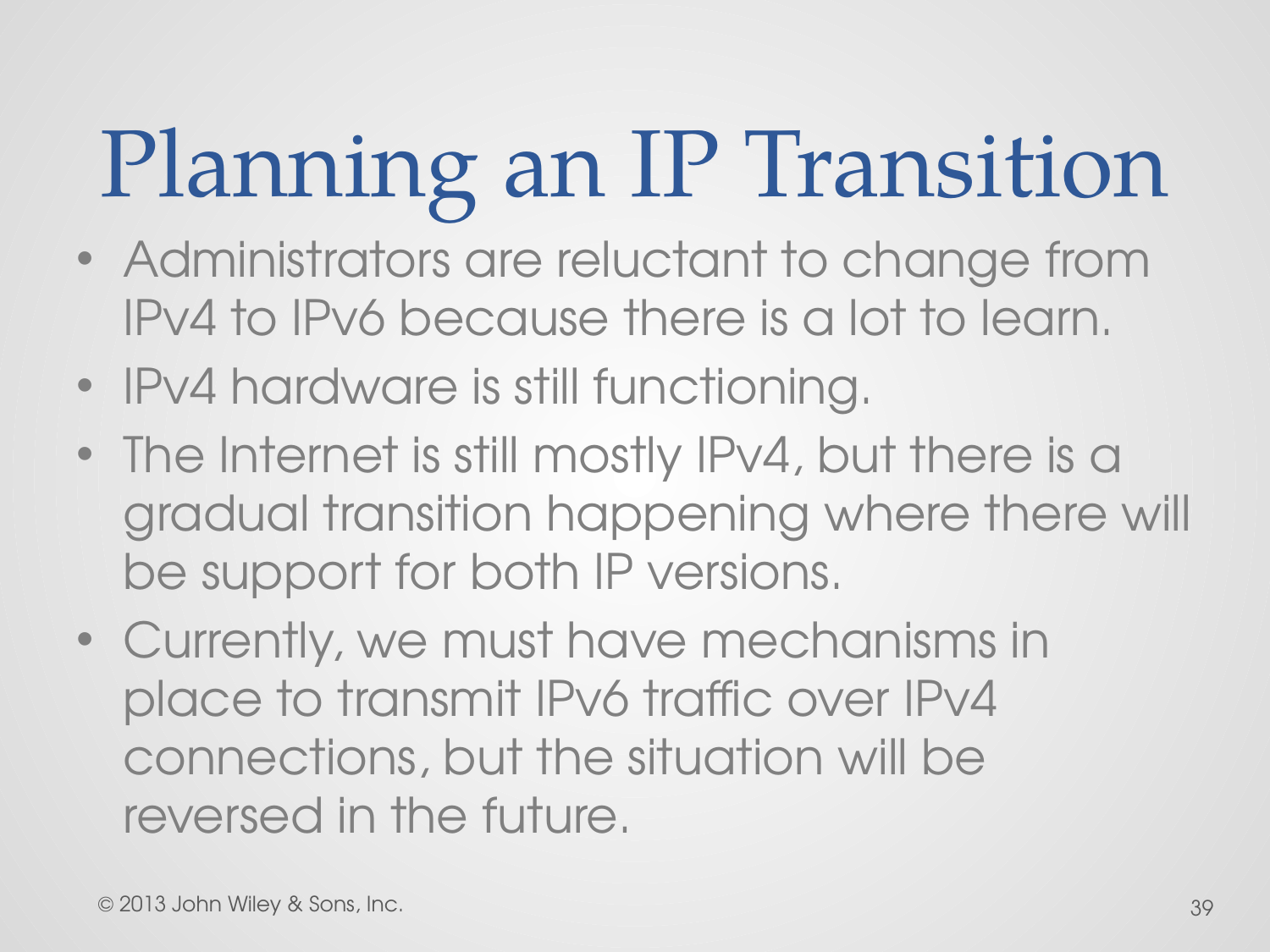

# Planning an IP Transition
Administrators are reluctant to change from IPv4 to IPv6 because there is a lot to learn.
IPv4 hardware is still functioning.
The Internet is still mostly IPv4, but there is a gradual transition happening where there will be support for both IP versions.
Currently, we must have mechanisms in place to transmit IPv6 traffic over IPv4 connections, but the situation will be reversed in the future.
© 2013 John Wiley & Sons, Inc.
39